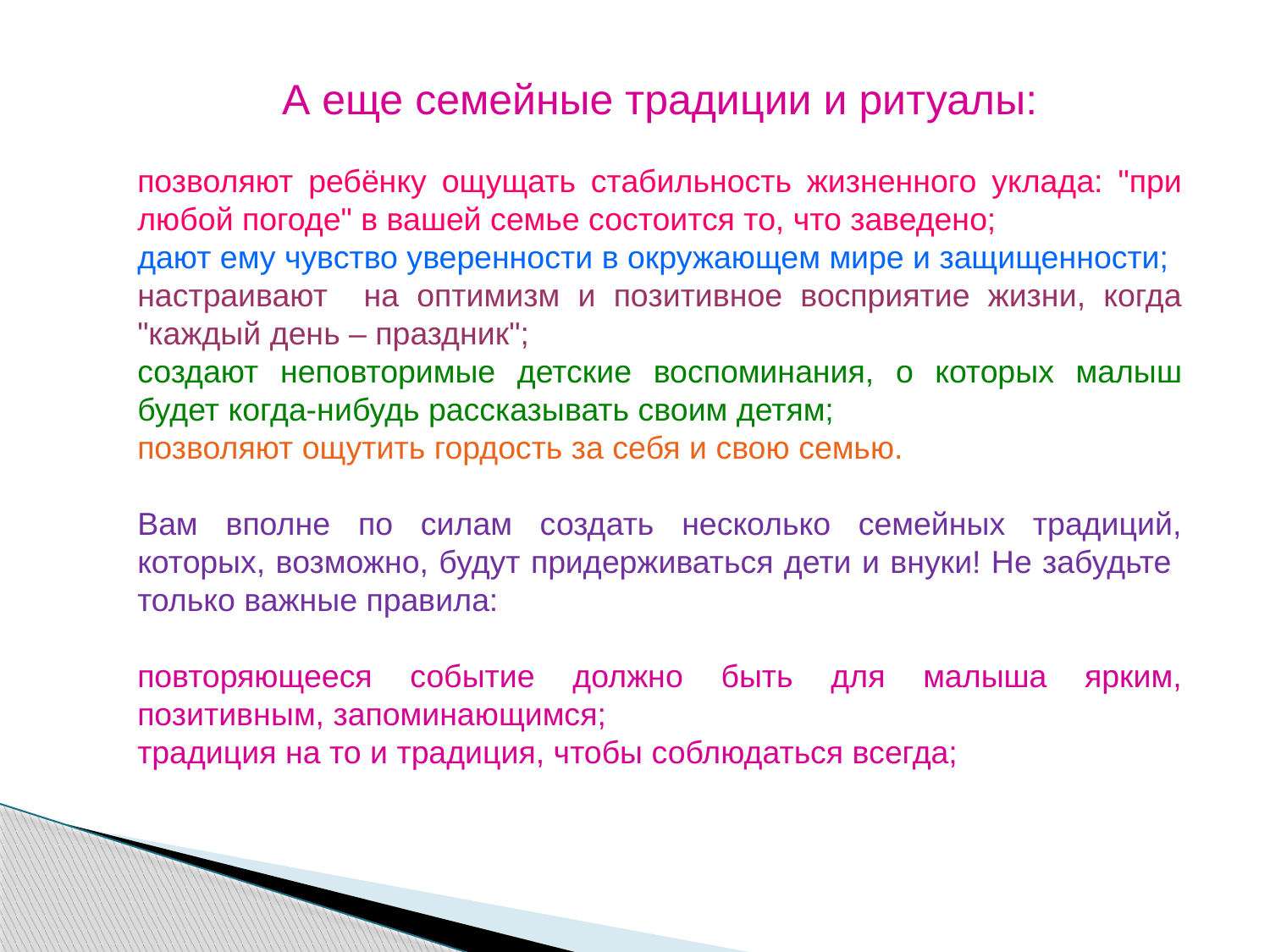

А еще семейные традиции и ритуалы:

позволяют ребёнку ощущать стабильность жизненного уклада: "при любой погоде" в вашей семье состоится то, что заведено;
дают ему чувство уверенности в окружающем мире и защищенности;
настраивают  на оптимизм и позитивное восприятие жизни, когда "каждый день – праздник";
создают неповторимые детские воспоминания, о которых малыш будет когда-нибудь рассказывать своим детям;
позволяют ощутить гордость за себя и свою семью.

Вам вполне по силам создать несколько семейных традиций, которых, возможно, будут придерживаться дети и внуки! Не забудьте  только важные правила:

повторяющееся событие должно быть для малыша ярким, позитивным, запоминающимся;
традиция на то и традиция, чтобы соблюдаться всегда;